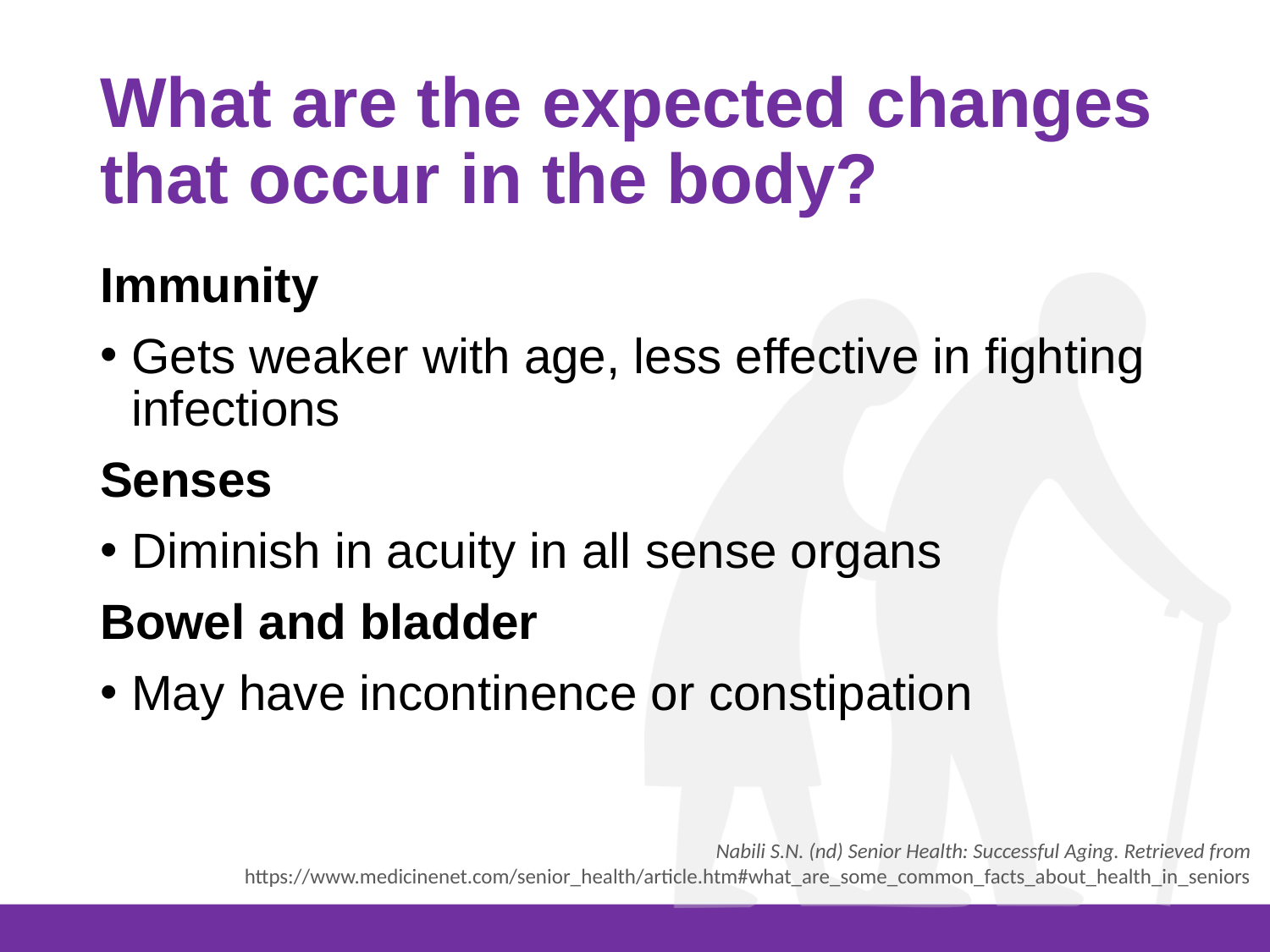

# What are the expected changes that occur in the body?
Immunity
Gets weaker with age, less effective in fighting infections
Senses
Diminish in acuity in all sense organs
Bowel and bladder
May have incontinence or constipation

Nabili S.N. (nd) Senior Health: Successful Aging. Retrieved from https://www.medicinenet.com/senior_health/article.htm#what_are_some_common_facts_about_health_in_seniors